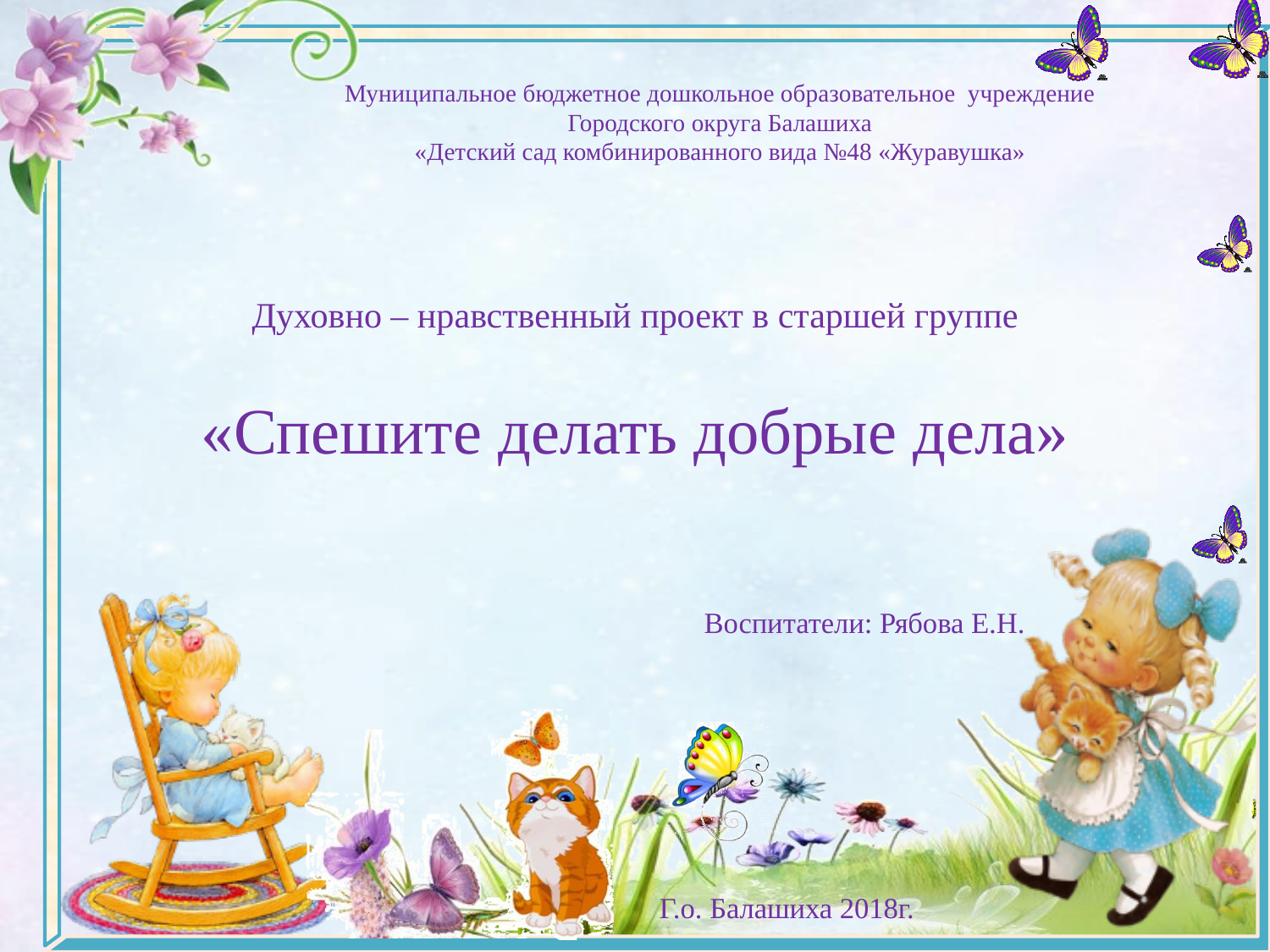

# Муниципальное бюджетное дошкольное образовательное  учреждение Городского округа Балашиха «Детский сад комбинированного вида №48 «Журавушка»
Духовно – нравственный проект в старшей группе

«Спешите делать добрые дела»

                                                              Воспитатели: Рябова Е.Н.

                                         Г.о. Балашиха 2018г.